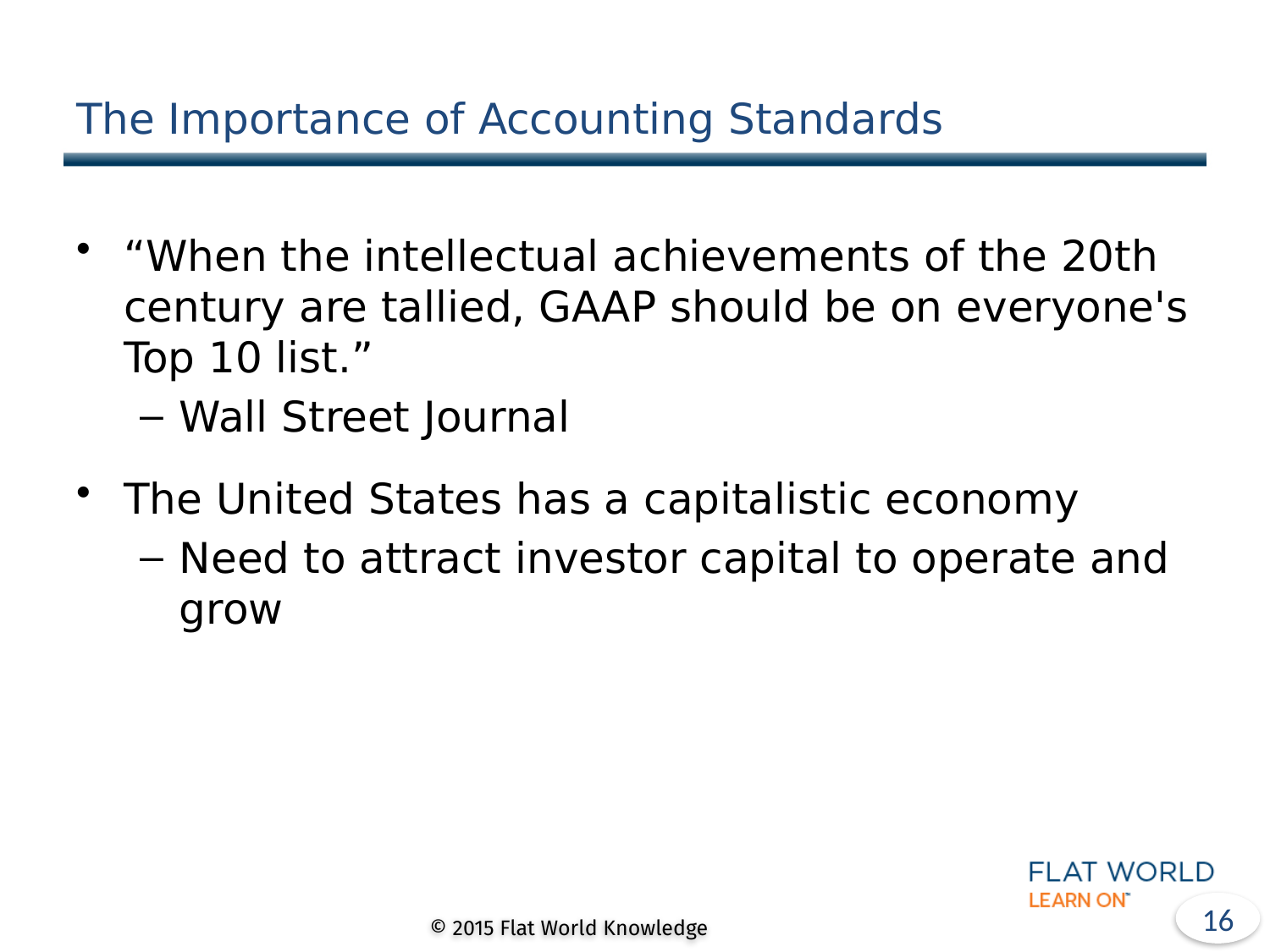

# The Importance of Accounting Standards
“When the intellectual achievements of the 20th century are tallied, GAAP should be on everyone's Top 10 list.”
Wall Street Journal
The United States has a capitalistic economy
Need to attract investor capital to operate and grow

16
© 2015 Flat World Knowledge